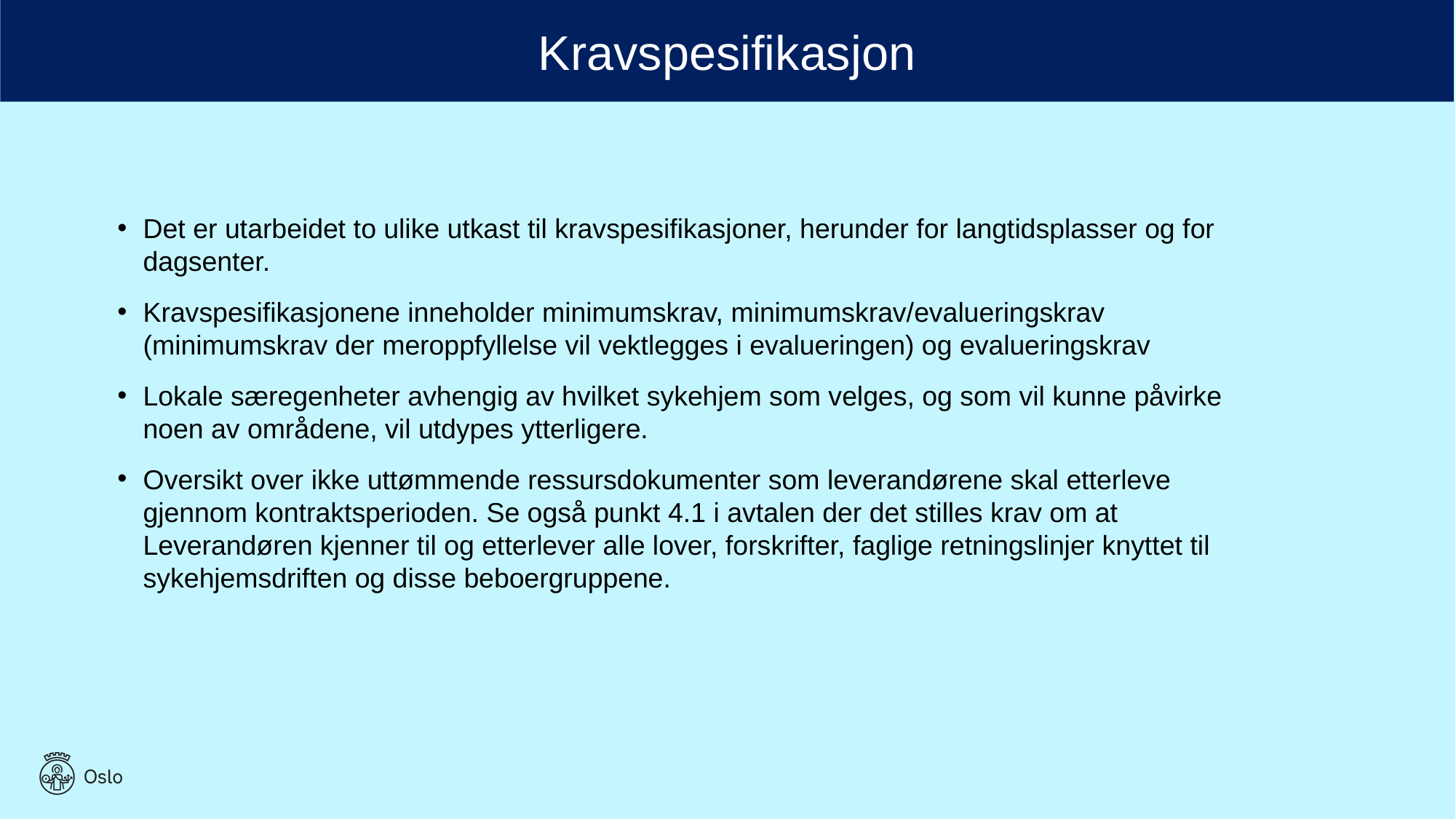

Kravspesifikasjon

Det er utarbeidet to ulike utkast til kravspesifikasjoner, herunder for langtidsplasser og for dagsenter.
Kravspesifikasjonene inneholder minimumskrav, minimumskrav/evalueringskrav (minimumskrav der meroppfyllelse vil vektlegges i evalueringen) og evalueringskrav
Lokale særegenheter avhengig av hvilket sykehjem som velges, og som vil kunne påvirke noen av områdene, vil utdypes ytterligere.
Oversikt over ikke uttømmende ressursdokumenter som leverandørene skal etterleve gjennom kontraktsperioden. Se også punkt 4.1 i avtalen der det stilles krav om at Leverandøren kjenner til og etterlever alle lover, forskrifter, faglige retningslinjer knyttet til sykehjemsdriften og disse beboergruppene.